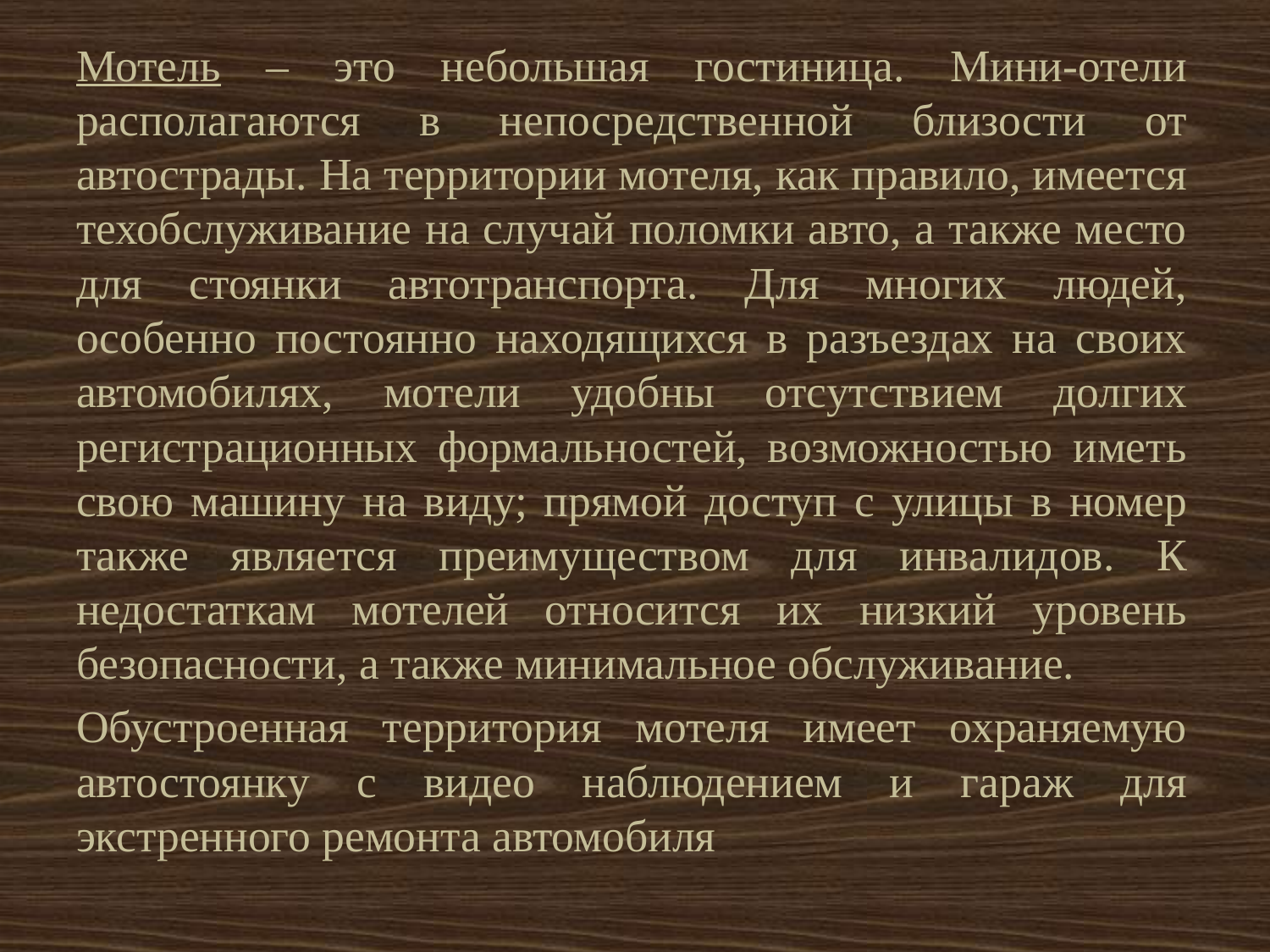

Мотель – это небольшая гостиница. Мини-отели располагаются в непосредственной близости от автострады. На территории мотеля, как правило, имеется техобслуживание на случай поломки авто, а также место для стоянки автотранспорта. Для многих людей, особенно постоянно находящихся в разъездах на своих автомобилях, мотели удобны отсутствием долгих регистрационных формальностей, возможностью иметь свою машину на виду; прямой доступ с улицы в номер также является преимуществом для инвалидов. К недостаткам мотелей относится их низкий уровень безопасности, а также минимальное обслуживание.
		Обустроенная территория мотеля имеет охраняемую автостоянку с видео наблюдением и гараж для экстренного ремонта автомобиля